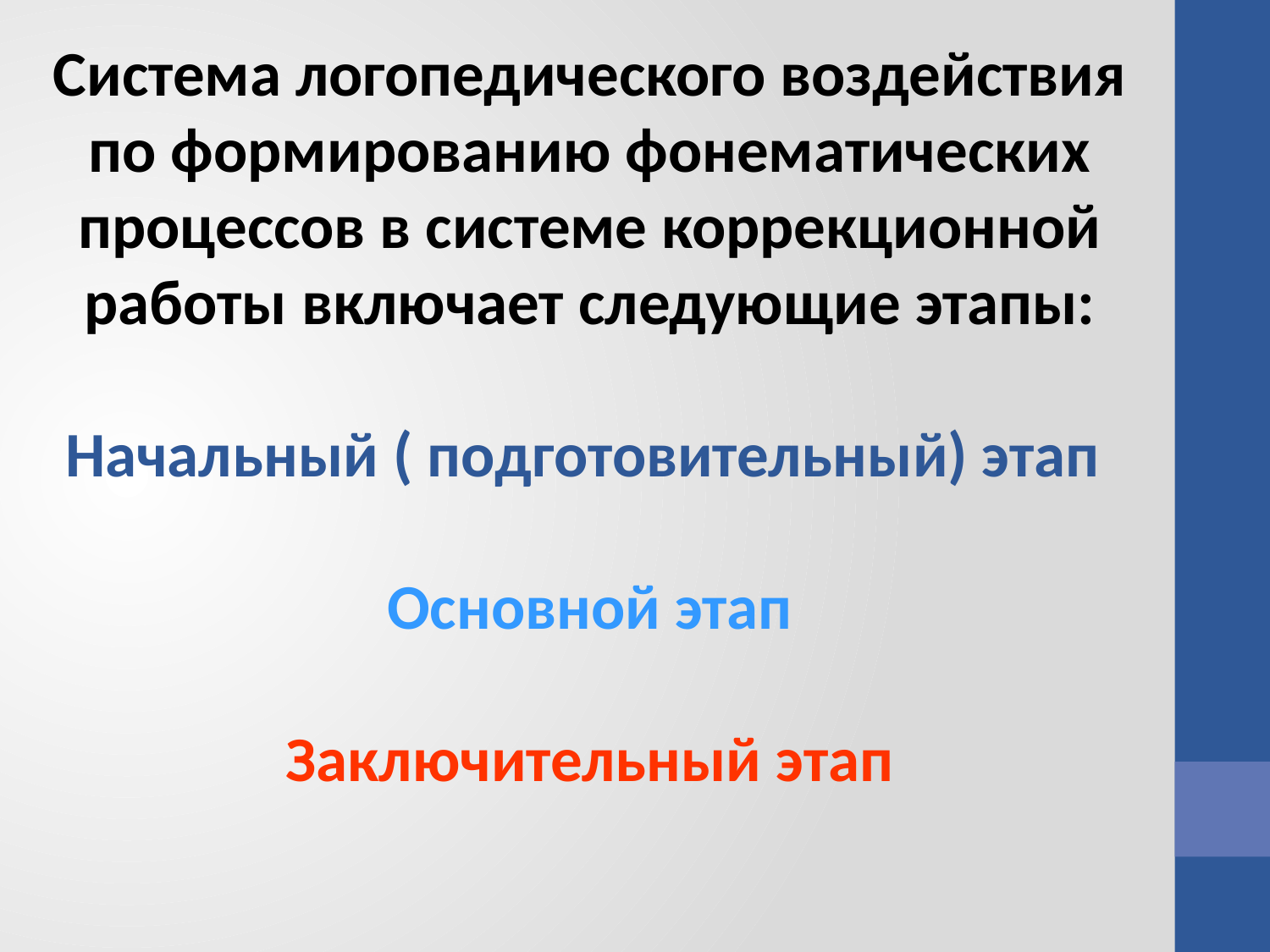

Система логопедического воздействия по формированию фонематических процессов в системе коррекционной работы включает следующие этапы:
Начальный ( подготовительный) этап
Основной этап
Заключительный этап